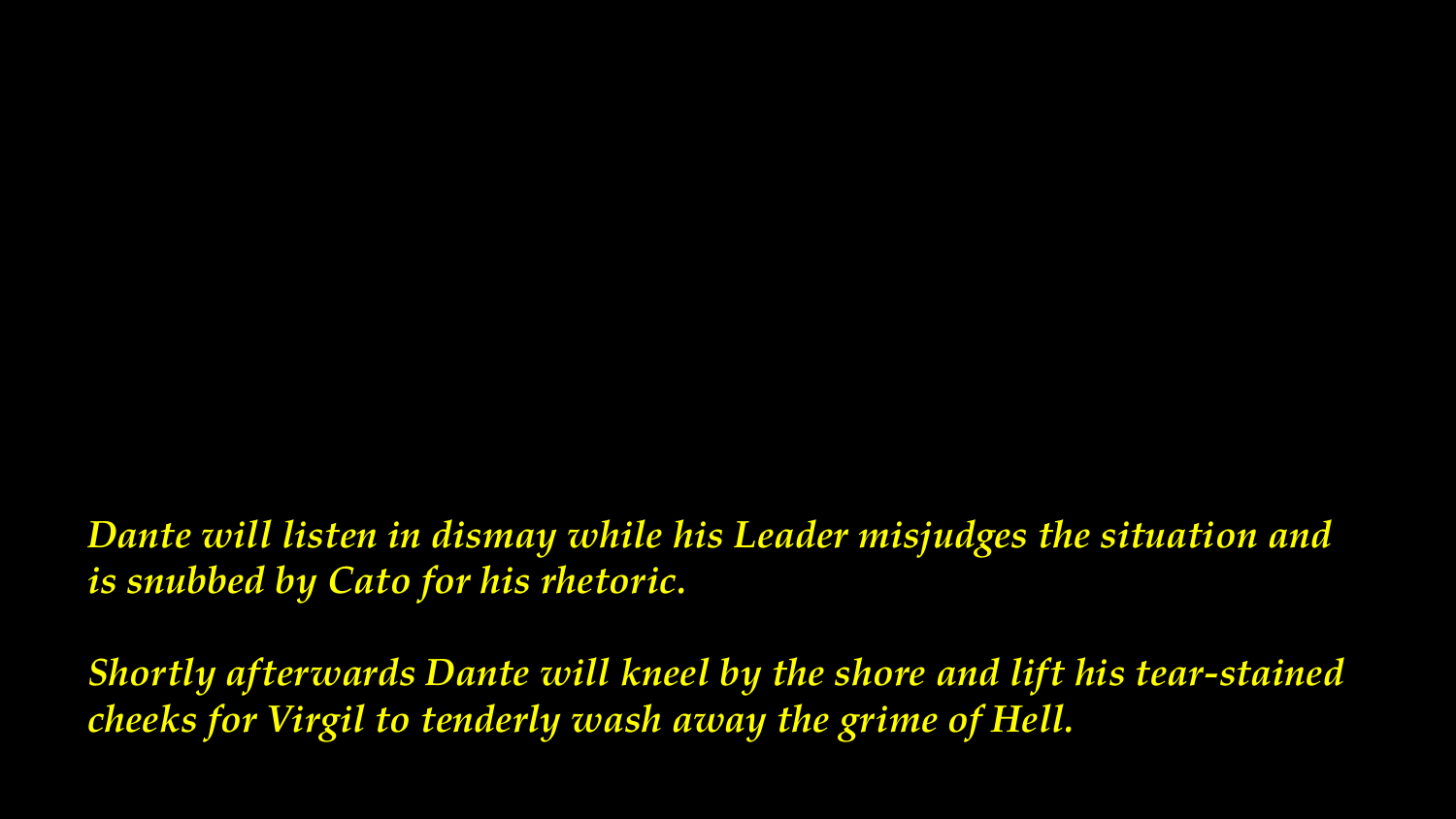

# Dante will listen in dismay while his Leader misjudges the situation and is snubbed by Cato for his rhetoric. Shortly afterwards Dante will kneel by the shore and lift his tear-stained cheeks for Virgil to tenderly wash away the grime of Hell.